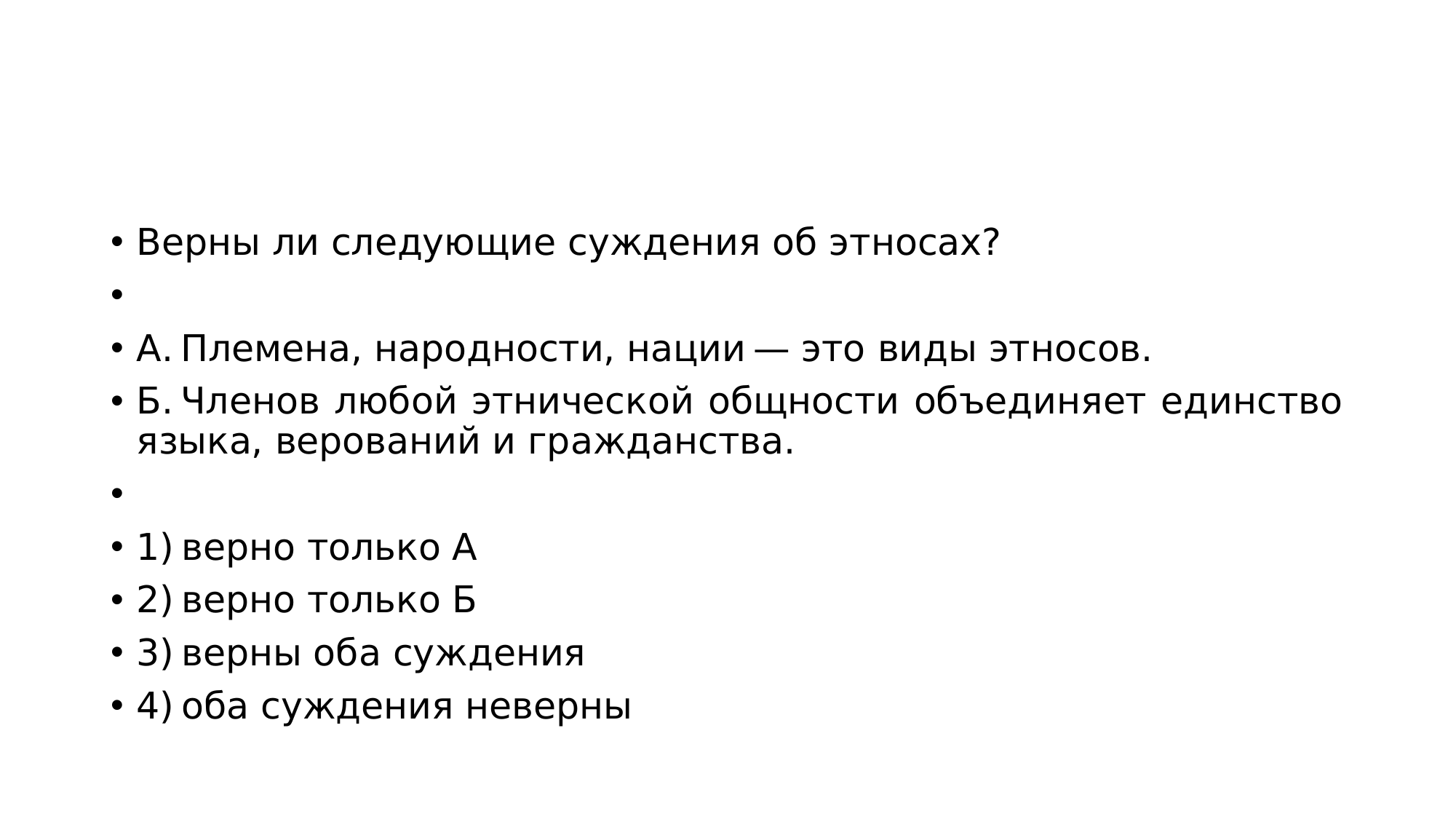

#
Верны ли следующие суждения об этносах?

А. Племена, народности, нации — это виды этносов.
Б. Членов любой этнической общности объединяет единство языка, верований и гражданства.

1) верно только А
2) верно только Б
3) верны оба суждения
4) оба суждения неверны